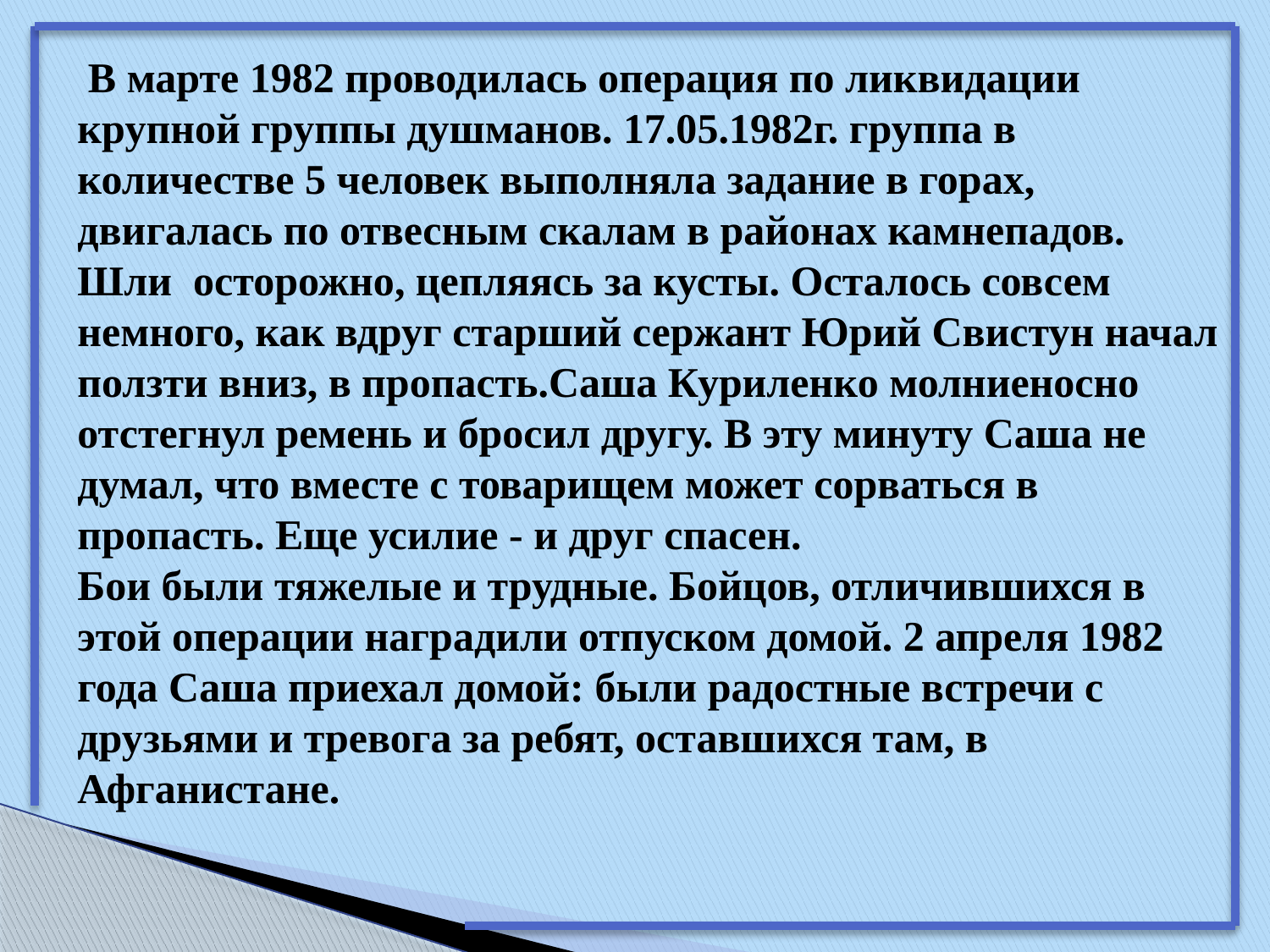

В марте 1982 проводилась операция по ликвидации крупной группы душманов. 17.05.1982г. группа в количестве 5 человек выполняла задание в горах, двигалась по отвесным скалам в районах камнепадов. Шли  осторожно, цепляясь за кусты. Осталось совсем немного, как вдруг старший сержант Юрий Свистун начал ползти вниз, в пропасть.Саша Куриленко молниеносно отстегнул ремень и бросил другу. В эту минуту Саша не думал, что вместе с товарищем может сорваться в пропасть. Еще усилие - и друг спасен.
Бои были тяжелые и трудные. Бойцов, отличившихся в этой операции наградили отпуском домой. 2 апреля 1982 года Саша приехал домой: были радостные встречи с друзьями и тревога за ребят, оставшихся там, в Афганистане.